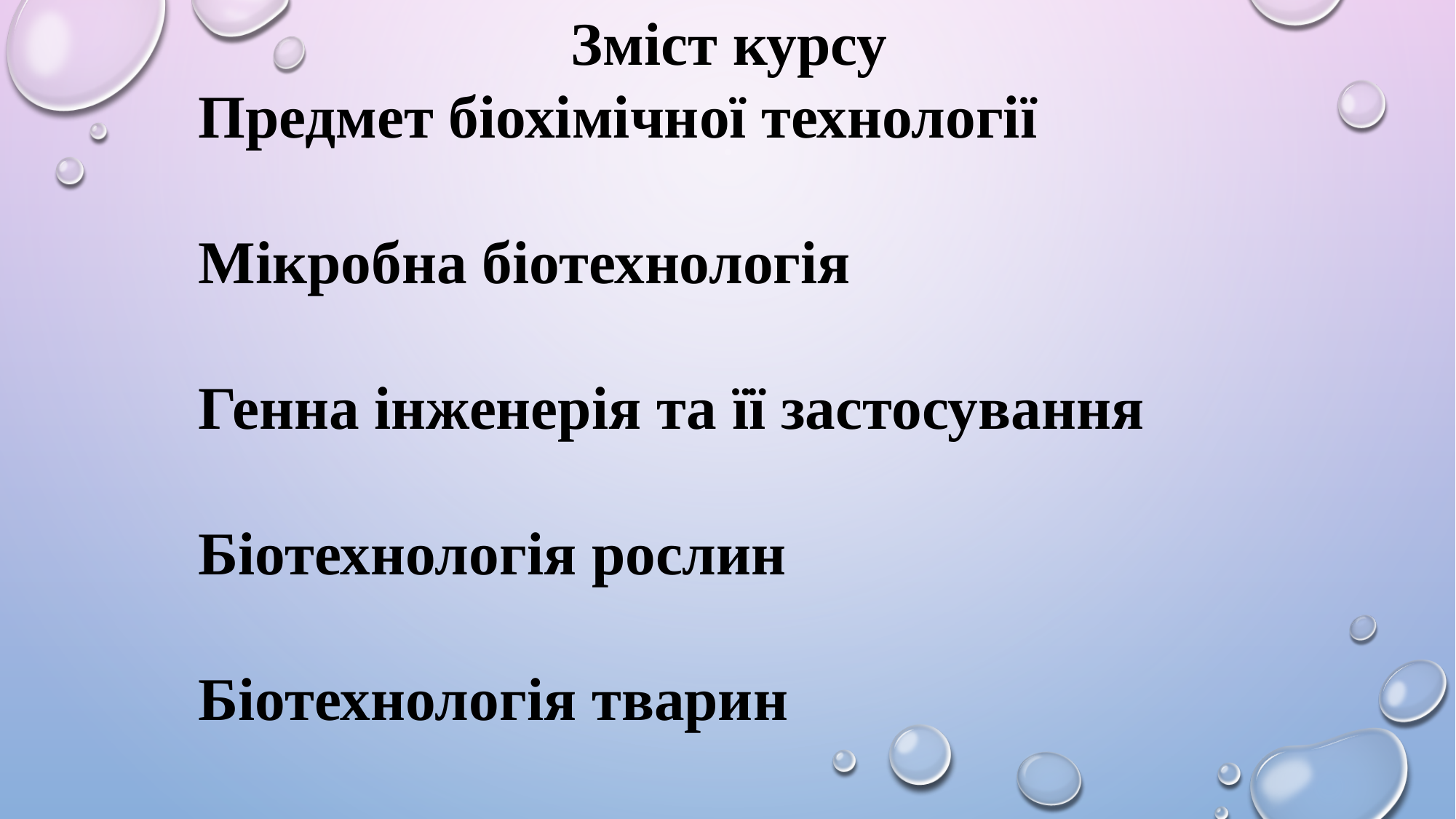

Зміст курсу
Предмет біохімічної технології

Мікробна біотехнологія

Генна інженерія та її застосування

Біотехнологія рослин

Біотехнологія тварин